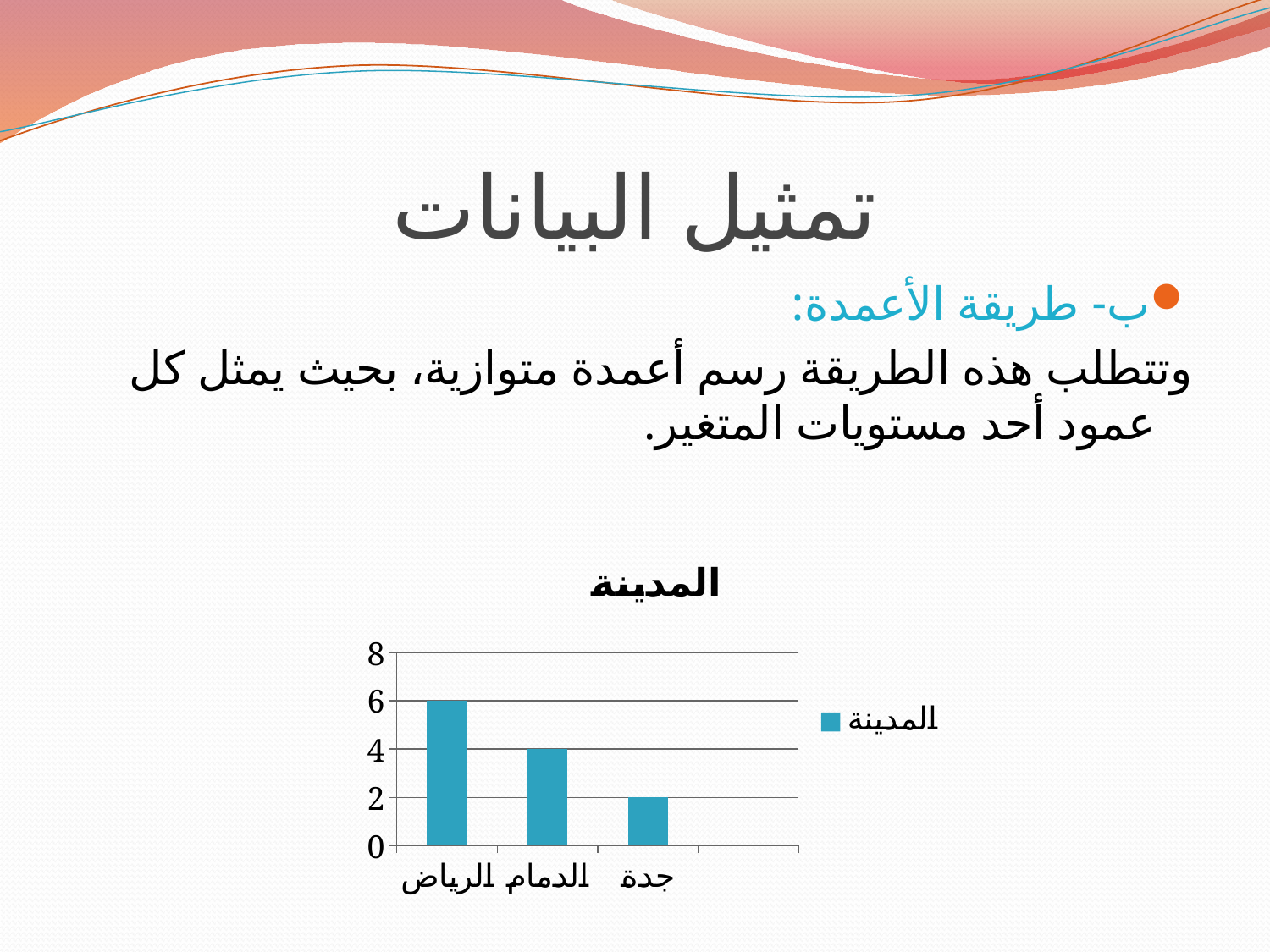

# تمثيل البيانات
ب- طريقة الأعمدة:
وتتطلب هذه الطريقة رسم أعمدة متوازية، بحيث يمثل كل عمود أحد مستويات المتغير.

### Chart:

| Category | المدينة |
|---|---|
| الرياض | 6.0 |
| الدمام | 4.0 |
| جدة | 2.0 |